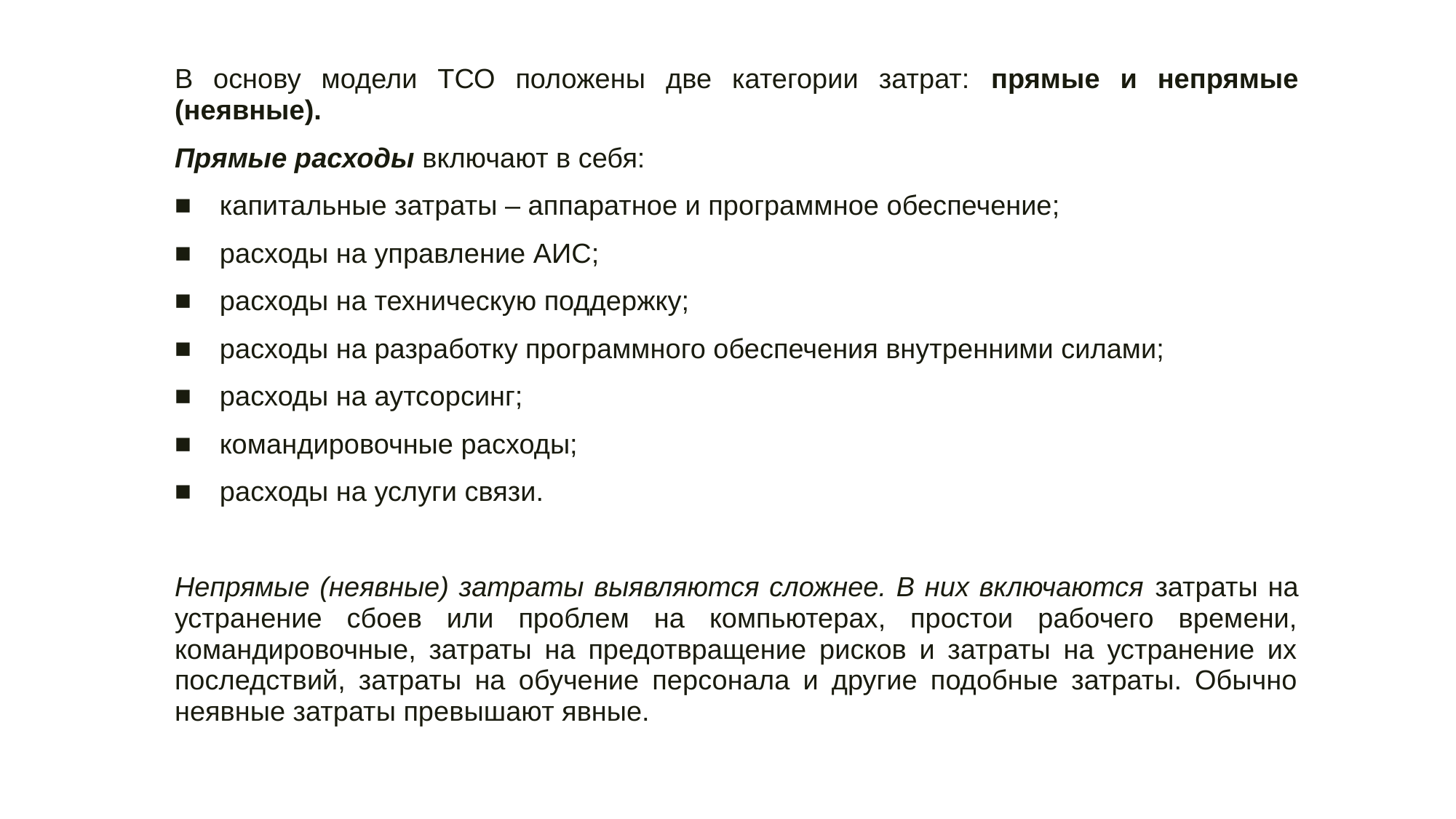

В основу модели ТСО положены две категории затрат: прямые и непрямые (неявные).
Прямые расходы включают в себя:
капитальные затраты – аппаратное и программное обеспечение;
расходы на управление АИС;
расходы на техническую поддержку;
расходы на разработку программного обеспечения внутренними силами;
расходы на аутсорсинг;
командировочные расходы;
расходы на услуги связи.

Непрямые (неявные) затраты выявляются сложнее. В них включаются затраты на устранение сбоев или проблем на компьютерах, простои рабочего времени, командировочные, затраты на предотвращение рисков и затраты на устранение их последствий, затраты на обучение персонала и другие подобные затраты. Обычно неявные затраты превышают явные.